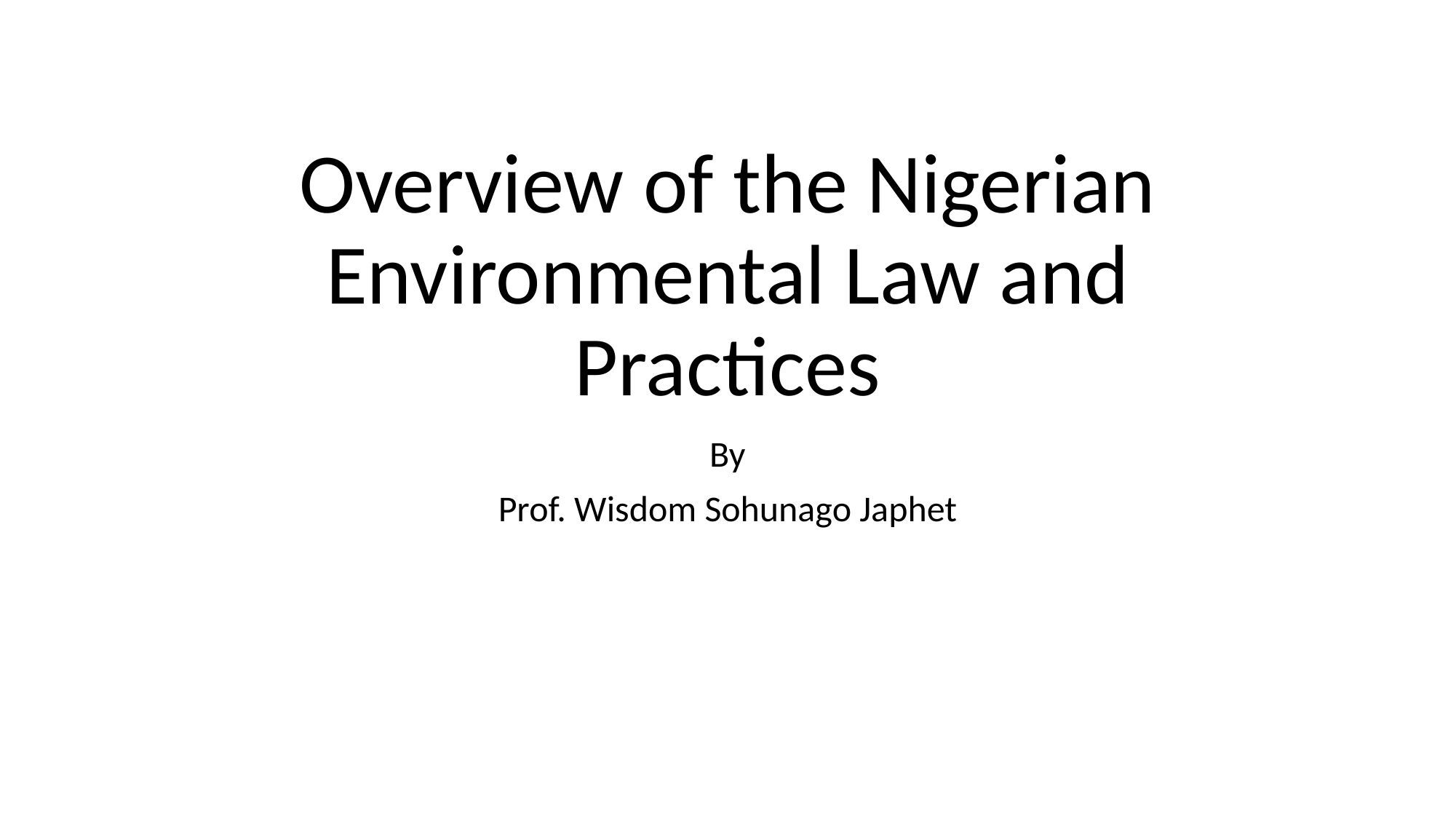

# Overview of the Nigerian Environmental Law and Practices
By
Prof. Wisdom Sohunago Japhet